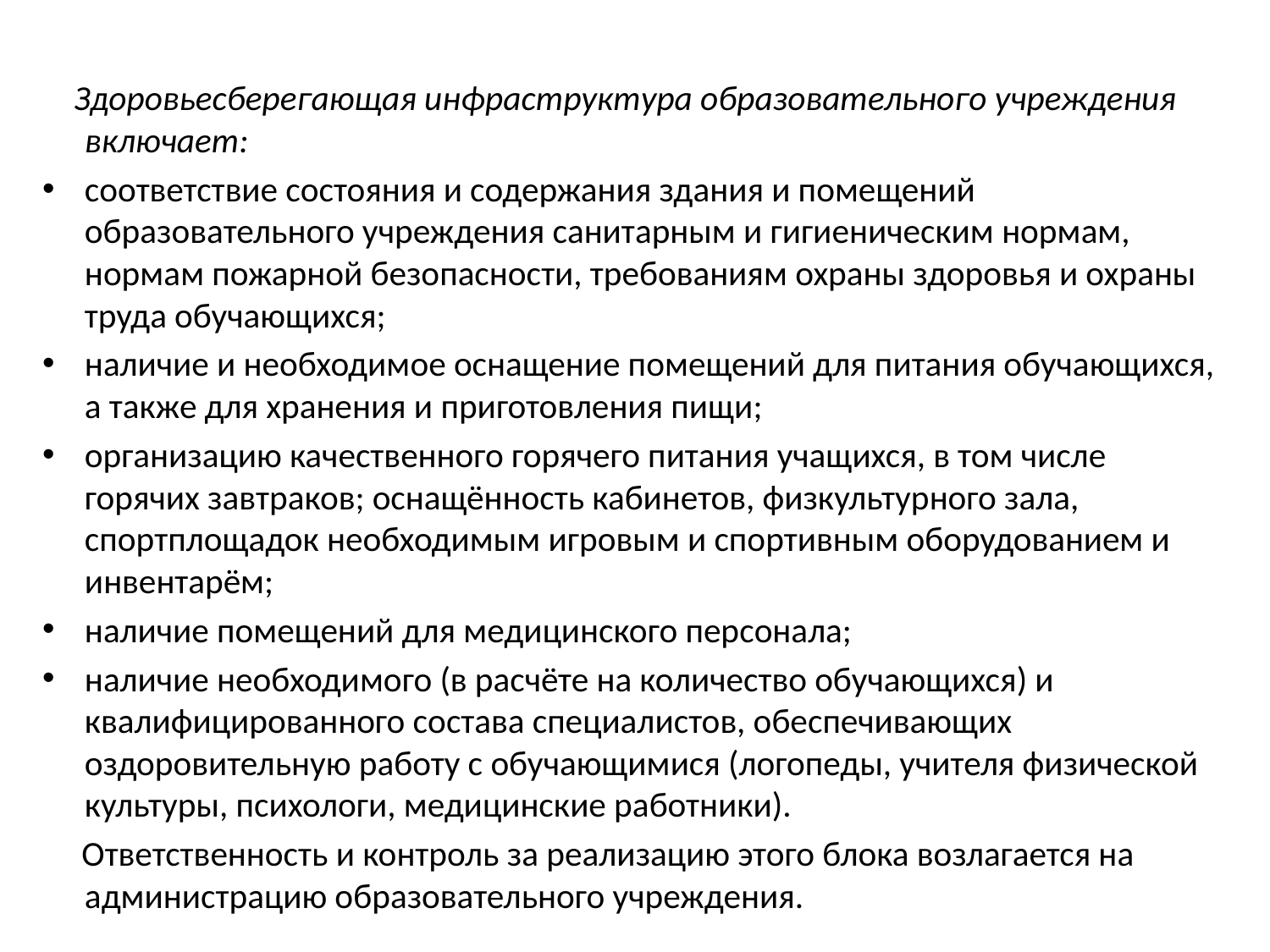

#
    Здоровьесберегающая инфраструктура образовательного учреждения включает:
соответствие состояния и содержания здания и помещений образовательного учреждения санитарным и гигиеническим нормам, нормам пожарной безопасности, требованиям охраны здоровья и охраны труда обучающихся;
наличие и необходимое оснащение помещений для питания обучающихся, а также для хранения и приготовления пищи;
организацию качественного горячего питания учащихся, в том числе горячих завтраков; оснащённость кабинетов, физкультурного зала, спортплощадок необходимым игровым и спортивным оборудованием и инвентарём;
наличие помещений для медицинского персонала;
наличие необходимого (в расчёте на количество обучающихся) и квалифицированного состава специалистов, обеспечивающих оздоровительную работу с обучающимися (логопеды, учителя физической культуры, психологи, медицинские работники).
     Ответственность и контроль за реализацию этого блока возлагается на администрацию образовательного учреждения.